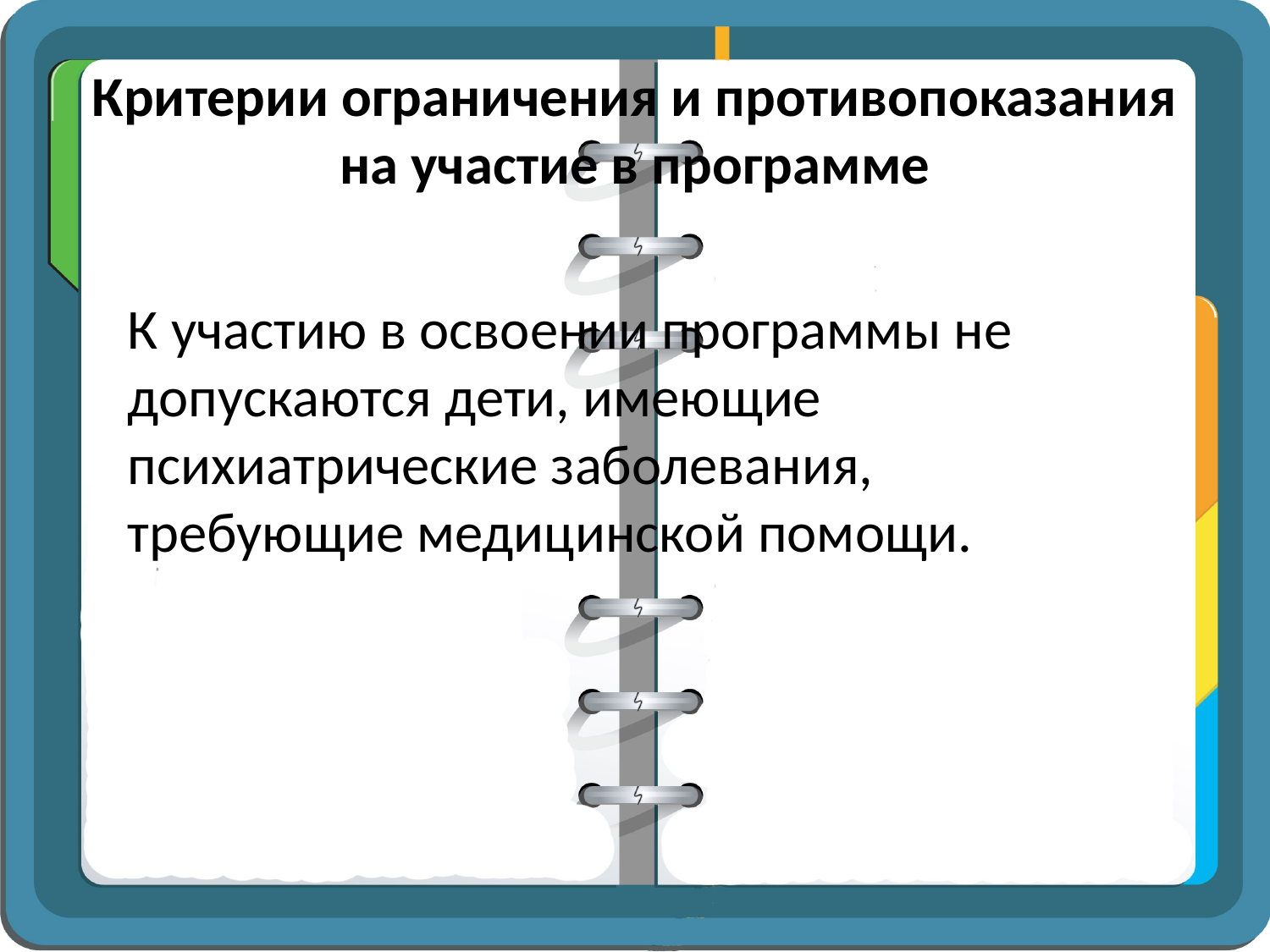

# Критерии ограничения и противопоказания на участие в программе
К участию в освоении программы не допускаются дети, имеющие психиатрические заболевания, требующие медицинской помощи.